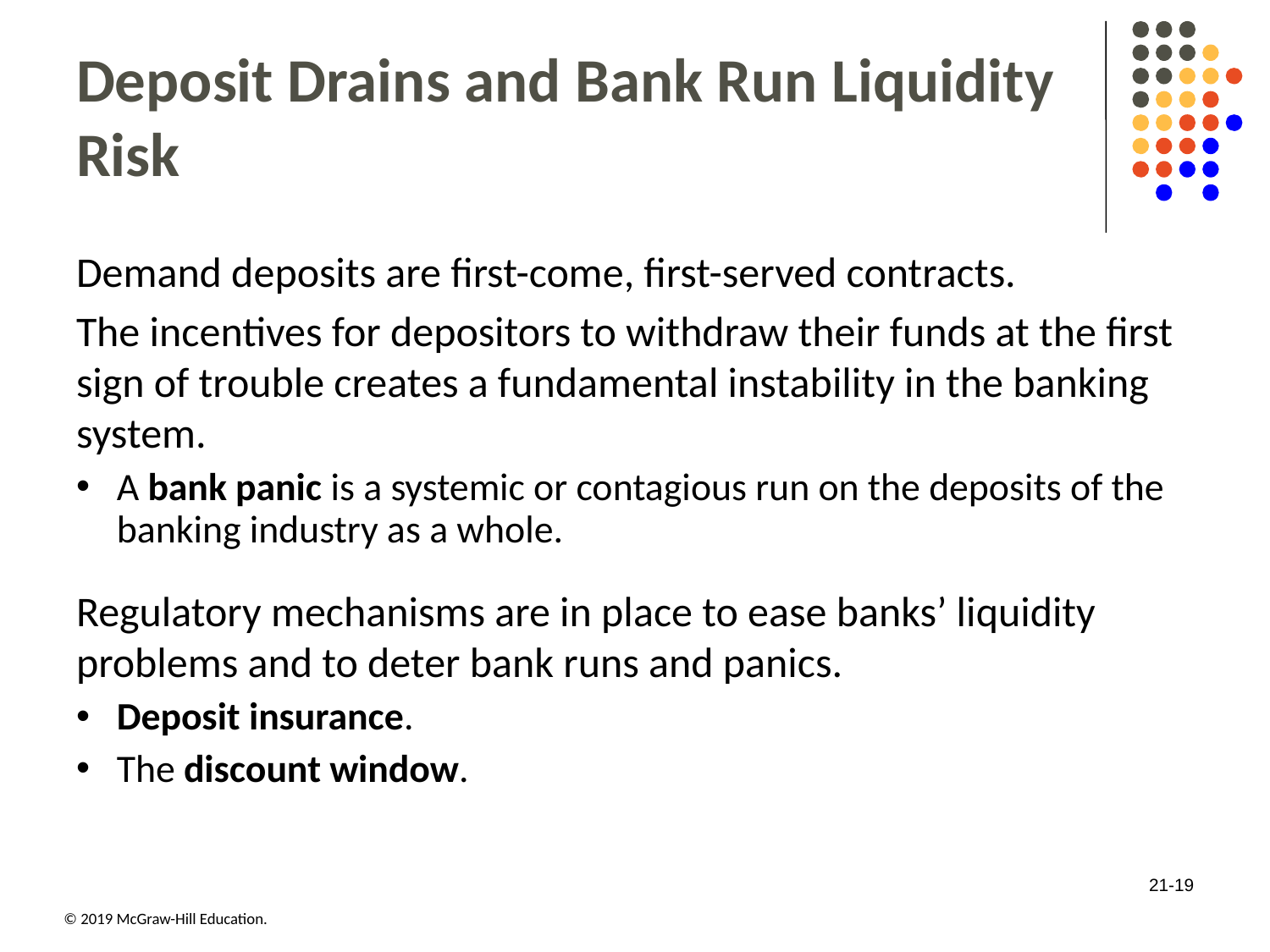

# Deposit Drains and Bank Run Liquidity Risk
Demand deposits are first-come, first-served contracts.
The incentives for depositors to withdraw their funds at the first sign of trouble creates a fundamental instability in the banking system.
A bank panic is a systemic or contagious run on the deposits of the banking industry as a whole.
Regulatory mechanisms are in place to ease banks’ liquidity problems and to deter bank runs and panics.
Deposit insurance.
The discount window.
21-19